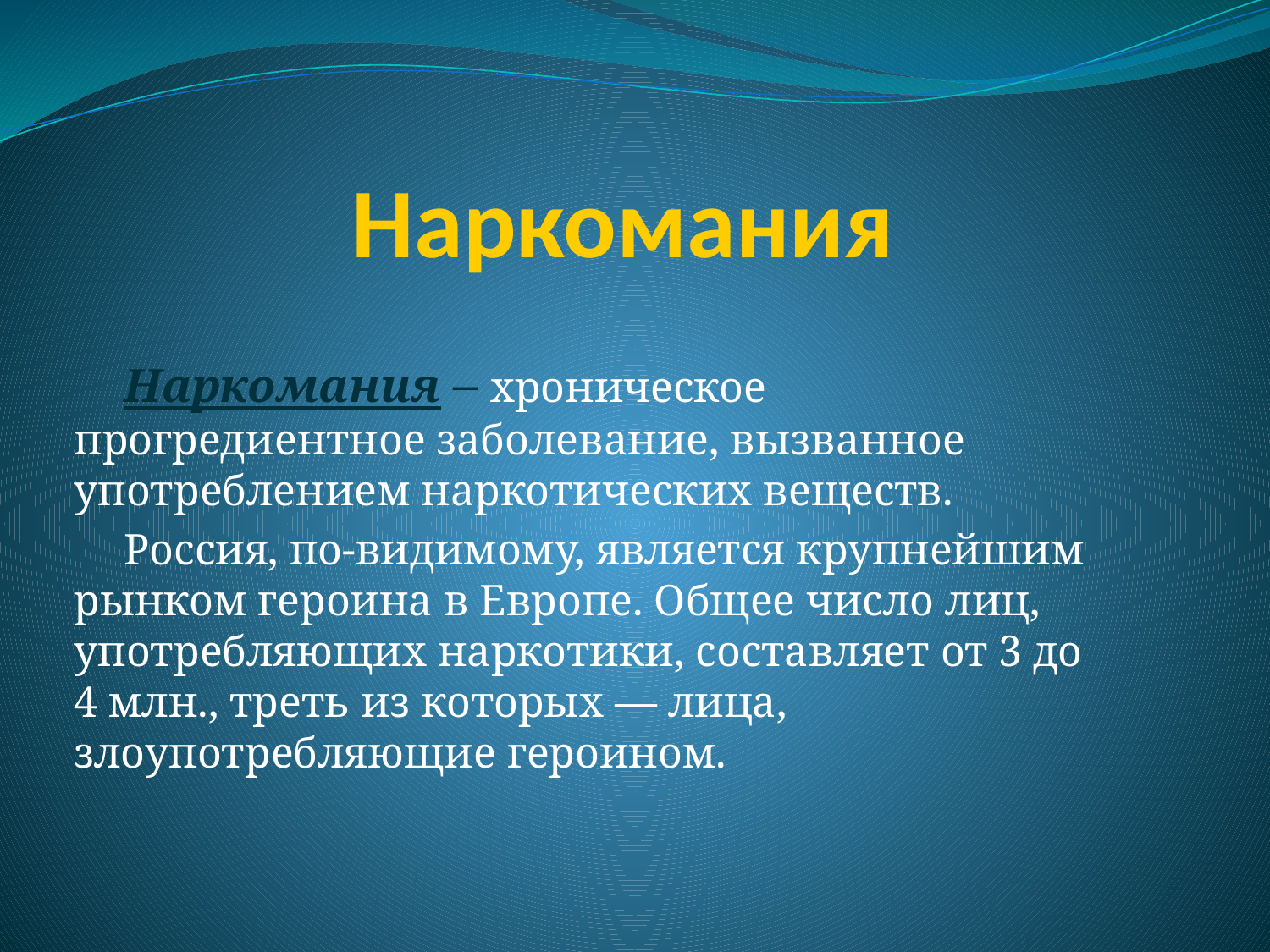

# Наркомания
Наркомания – хроническое прогредиентное заболевание, вызванное употреблением наркотических веществ.
Россия, по-видимому, является крупнейшим рынком героина в Европе. Общее число лиц, употребляющих наркотики, составляет от 3 до 4 млн., треть из которых — лица, злоупотребляющие героином.